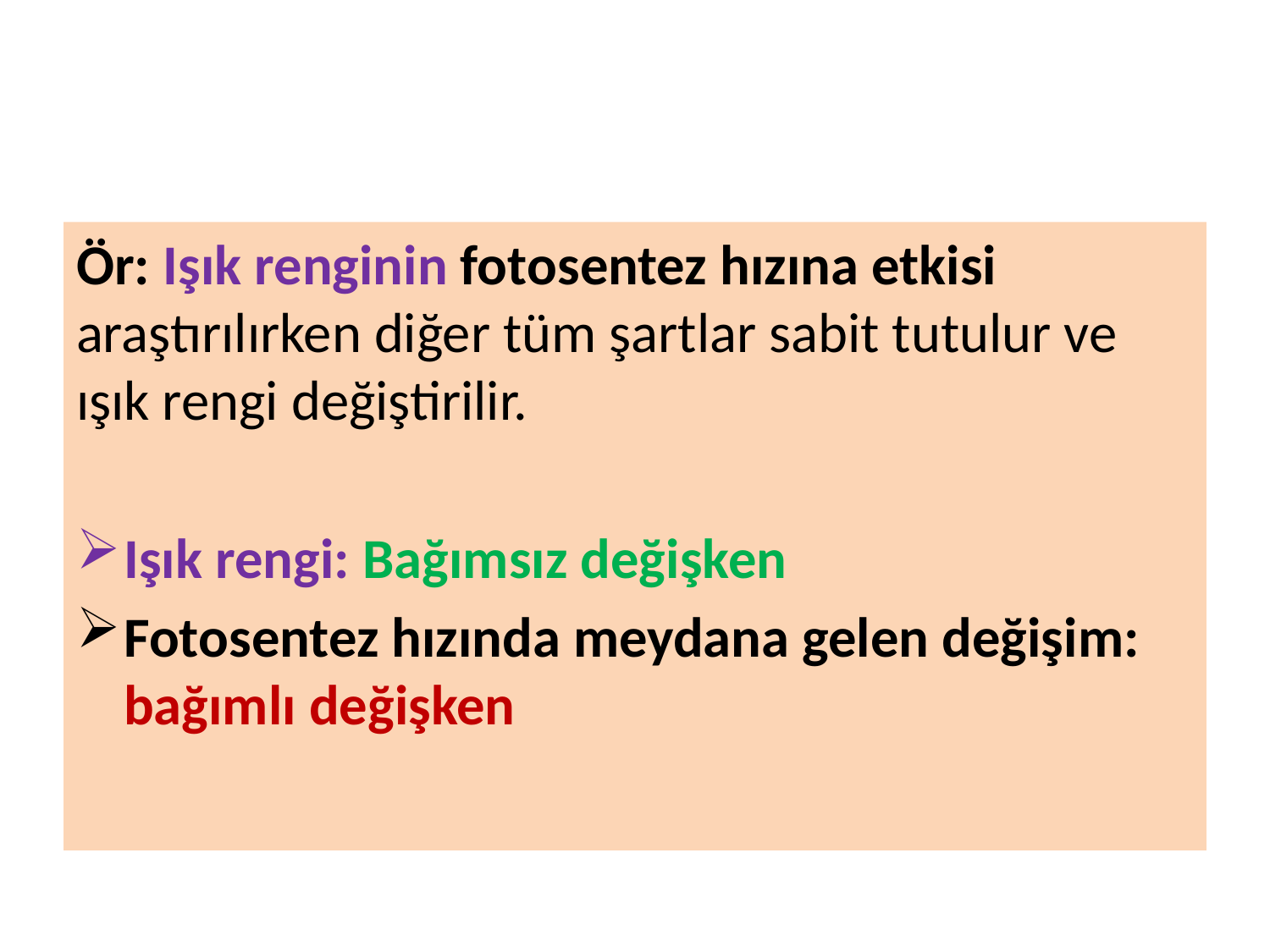

#
Ör: Işık renginin fotosentez hızına etkisi araştırılırken diğer tüm şartlar sabit tutulur ve ışık rengi değiştirilir.

Işık rengi: Bağımsız değişken
Fotosentez hızında meydana gelen değişim: bağımlı değişken